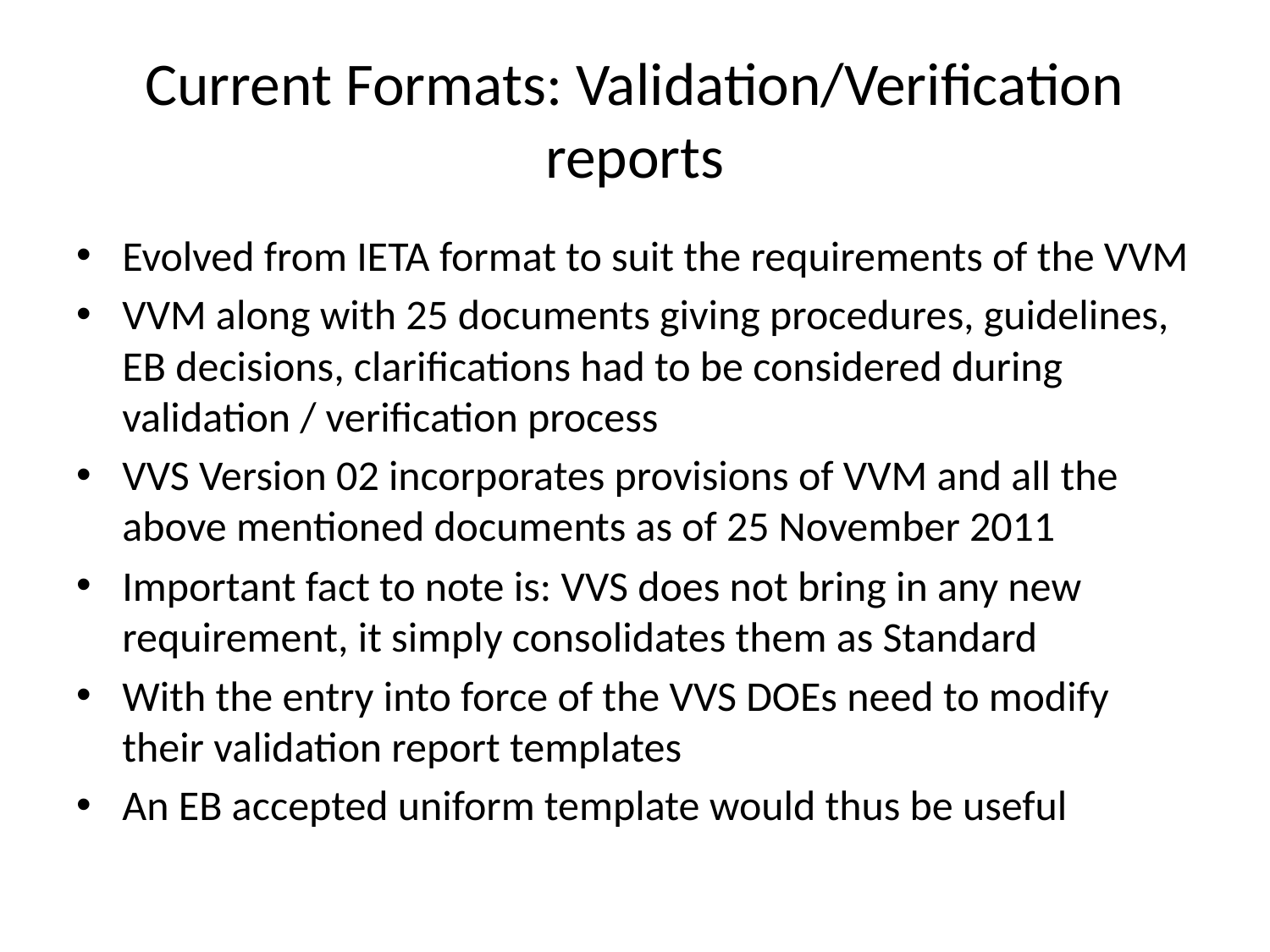

# Current Formats: Validation/Verification reports
Evolved from IETA format to suit the requirements of the VVM
VVM along with 25 documents giving procedures, guidelines, EB decisions, clarifications had to be considered during validation / verification process
VVS Version 02 incorporates provisions of VVM and all the above mentioned documents as of 25 November 2011
Important fact to note is: VVS does not bring in any new requirement, it simply consolidates them as Standard
With the entry into force of the VVS DOEs need to modify their validation report templates
An EB accepted uniform template would thus be useful